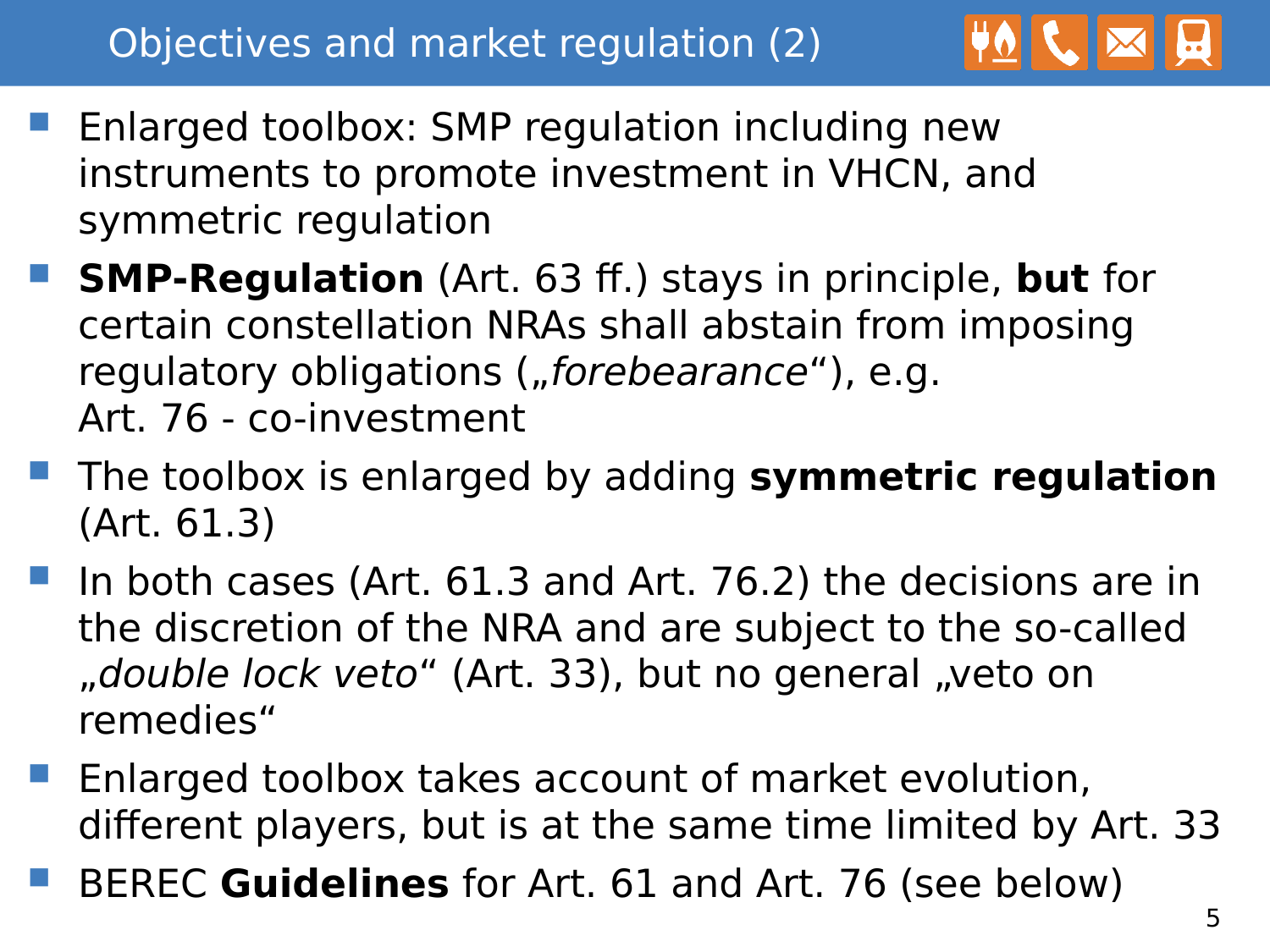

# Objectives and market regulation (2)
Enlarged toolbox: SMP regulation including new instruments to promote investment in VHCN, and symmetric regulation
SMP-Regulation (Art. 63 ff.) stays in principle, but for certain constellation NRAs shall abstain from imposing regulatory obligations („forebearance“), e.g.
Art. 76 - co-investment
The toolbox is enlarged by adding symmetric regulation (Art. 61.3)
In both cases (Art. 61.3 and Art. 76.2) the decisions are in the discretion of the NRA and are subject to the so-called „double lock veto“ (Art. 33), but no general „veto on remedies“
Enlarged toolbox takes account of market evolution, different players, but is at the same time limited by Art. 33
BEREC Guidelines for Art. 61 and Art. 76 (see below)

5